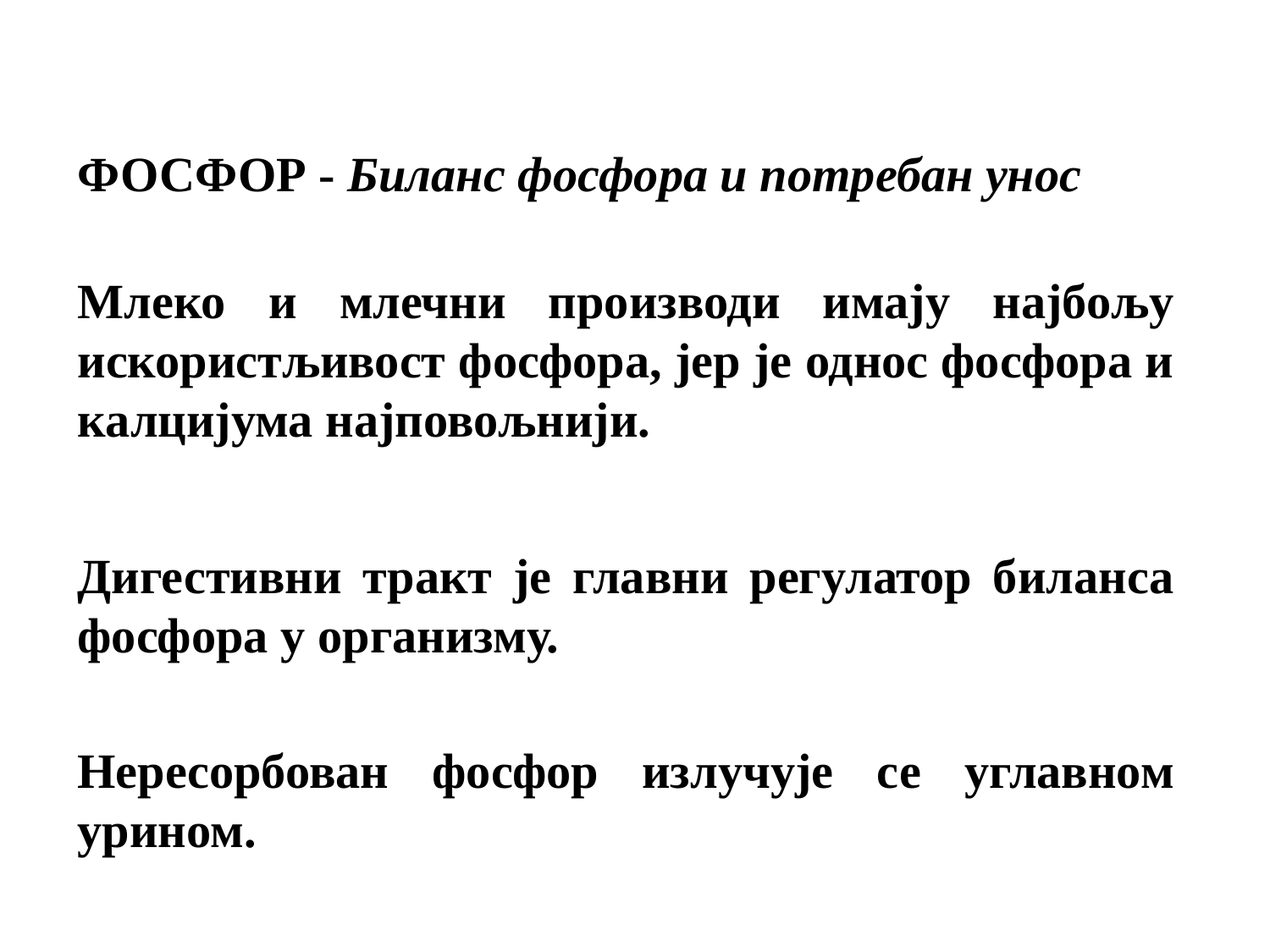

ФОСФОР - Биланс фосфора и потребан унос

Млеко и млечни производи имају најбољу искористљивост фосфора, јер је однос фосфора и калцијума најповољнији.

Дигестивни тракт је главни регулатор биланса фосфора у организму.

Нересорбован фосфор излучује се углавном урином.